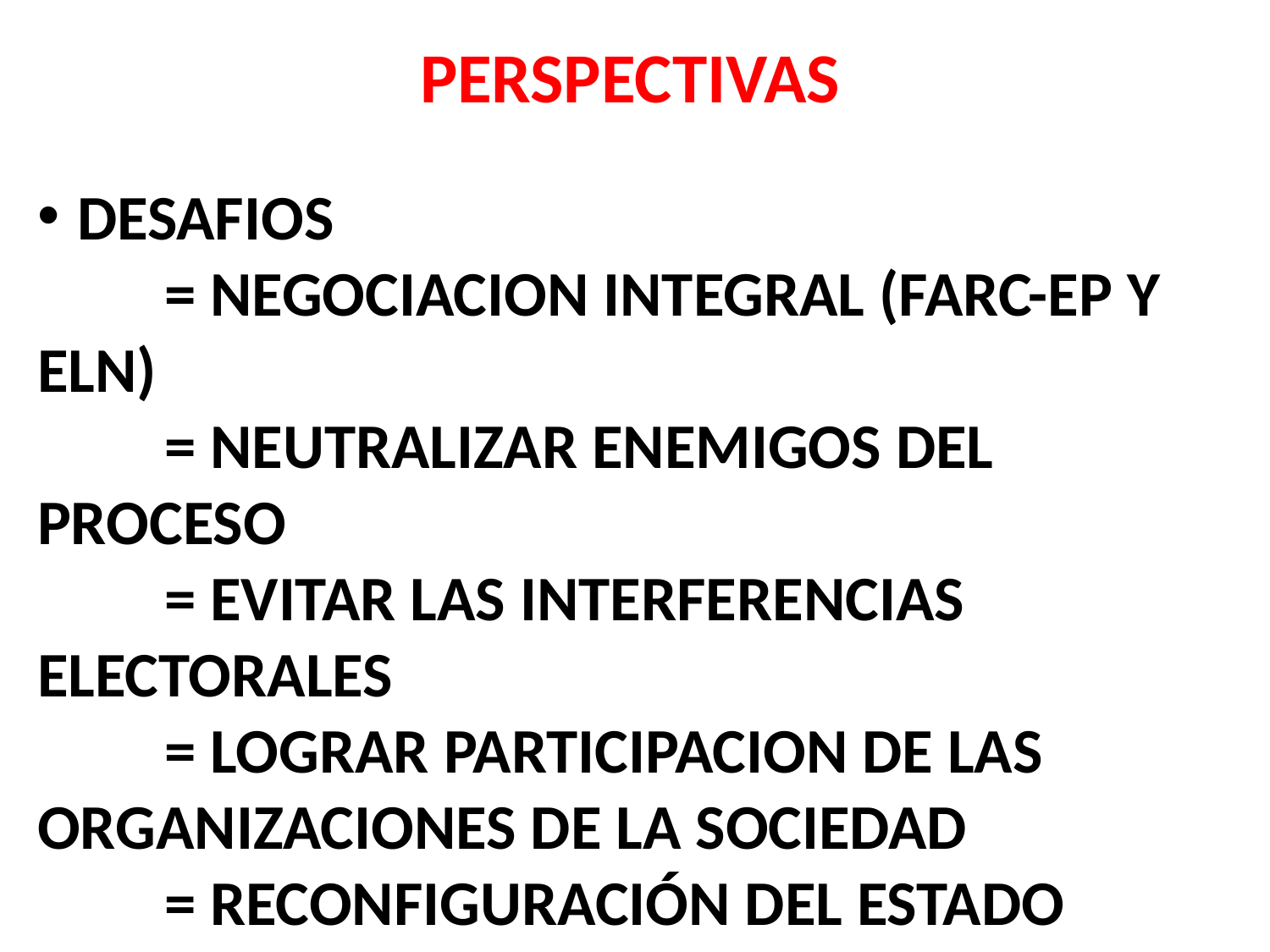

PERSPECTIVAS

DESAFIOS
	= NEGOCIACION INTEGRAL (FARC-EP Y ELN)
	= NEUTRALIZAR ENEMIGOS DEL PROCESO
	= EVITAR LAS INTERFERENCIAS  	ELECTORALES
	= LOGRAR PARTICIPACION DE LAS 	ORGANIZACIONES DE LA SOCIEDAD
	= RECONFIGURACIÓN DEL ESTADO